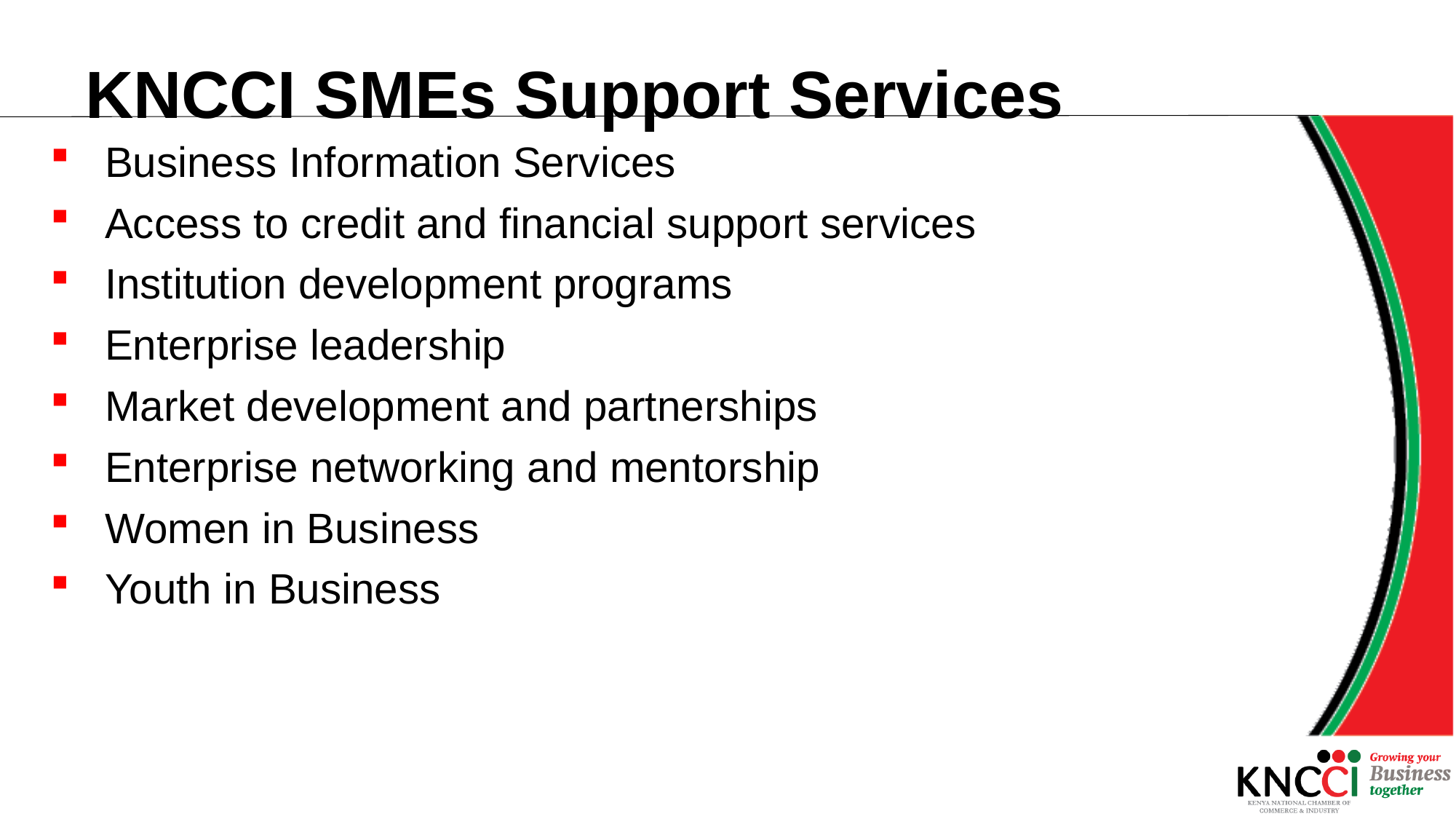

# KNCCI SMEs Support Services
Business Information Services
Access to credit and financial support services
Institution development programs
Enterprise leadership
Market development and partnerships
Enterprise networking and mentorship
Women in Business
Youth in Business